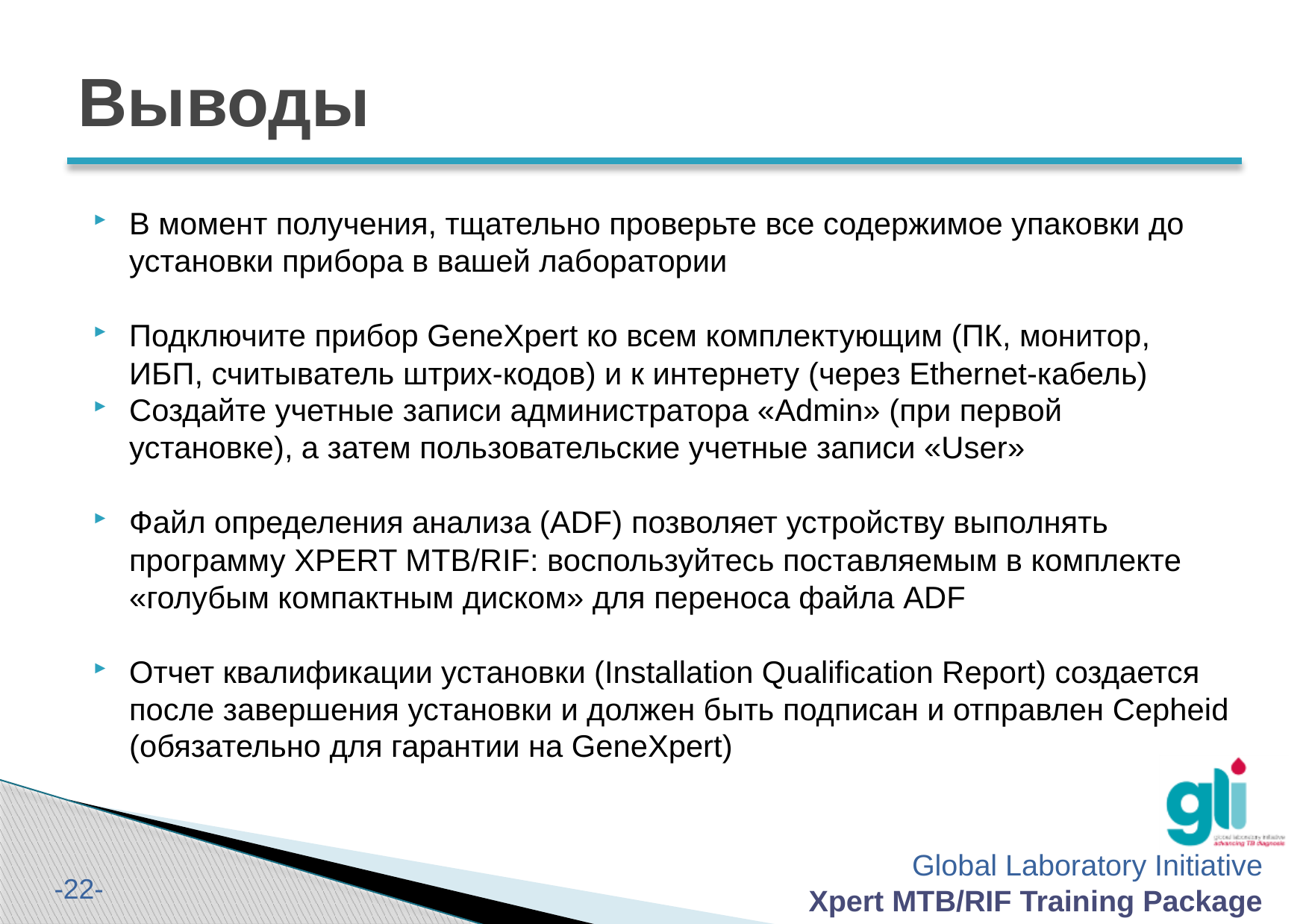

# Выводы
В момент получения, тщательно проверьте все содержимое упаковки до установки прибора в вашей лаборатории

Подключите прибор GeneXpert ко всем комплектующим (ПК, монитор, ИБП, считыватель штрих-кодов) и к интернету (через Ethernet-кабель)
Создайте учетные записи администратора «Admin» (при первой установке), а затем пользовательские учетные записи «User»

Файл определения анализа (ADF) позволяет устройству выполнять программу XPERT MTB/RIF: воспользуйтесь поставляемым в комплекте «голубым компактным диском» для переноса файла ADF

Отчет квалификации установки (Installation Qualification Report) создается после завершения установки и должен быть подписан и отправлен Cepheid (обязательно для гарантии на GeneXpert)